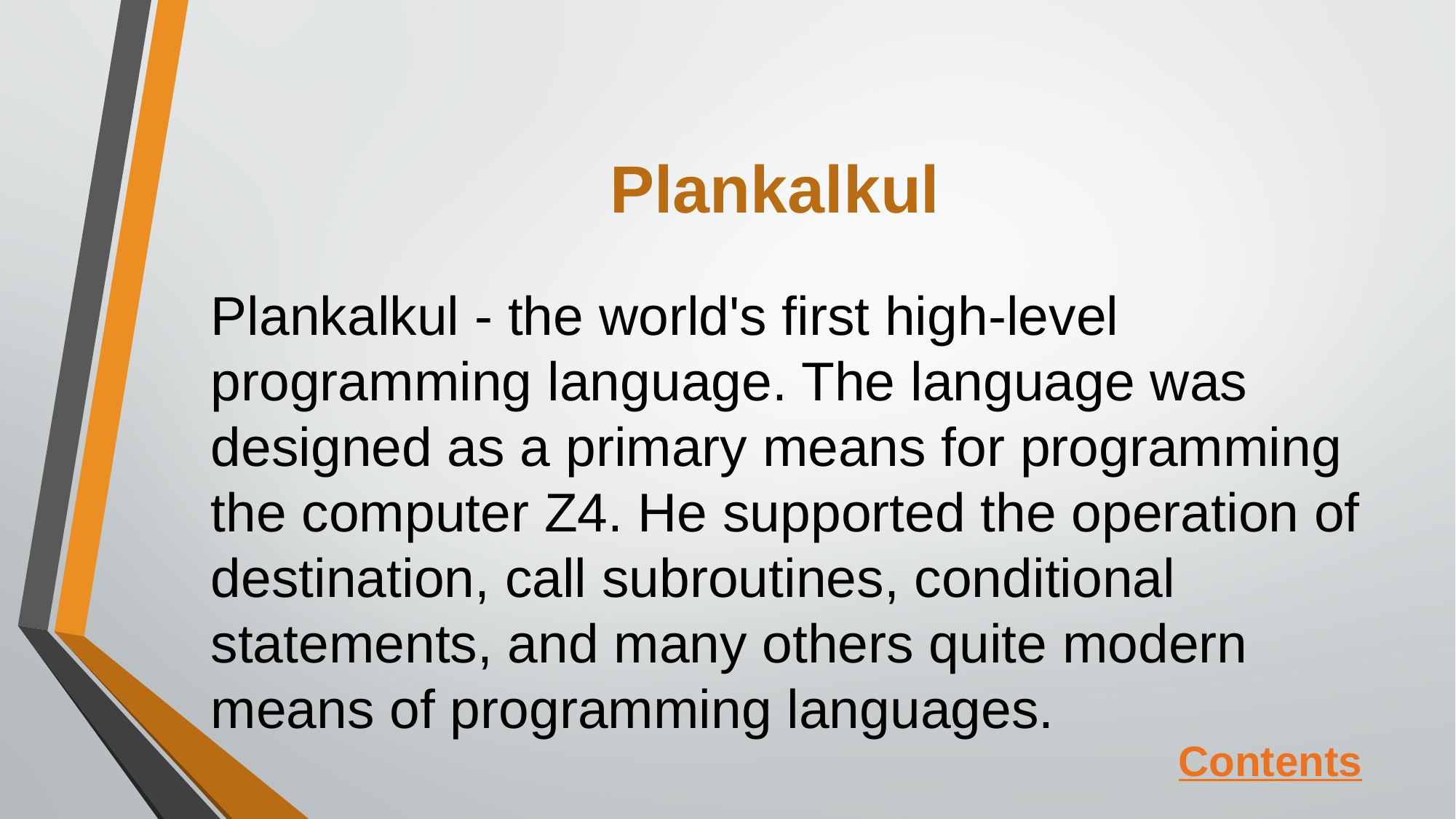

# Plankalkul
Plankalkul - the world's first high-level programming language. The language was designed as a primary means for programming the computer Z4. He supported the operation of destination, call subroutines, conditional statements, and many others quite modern means of programming languages.
Contents